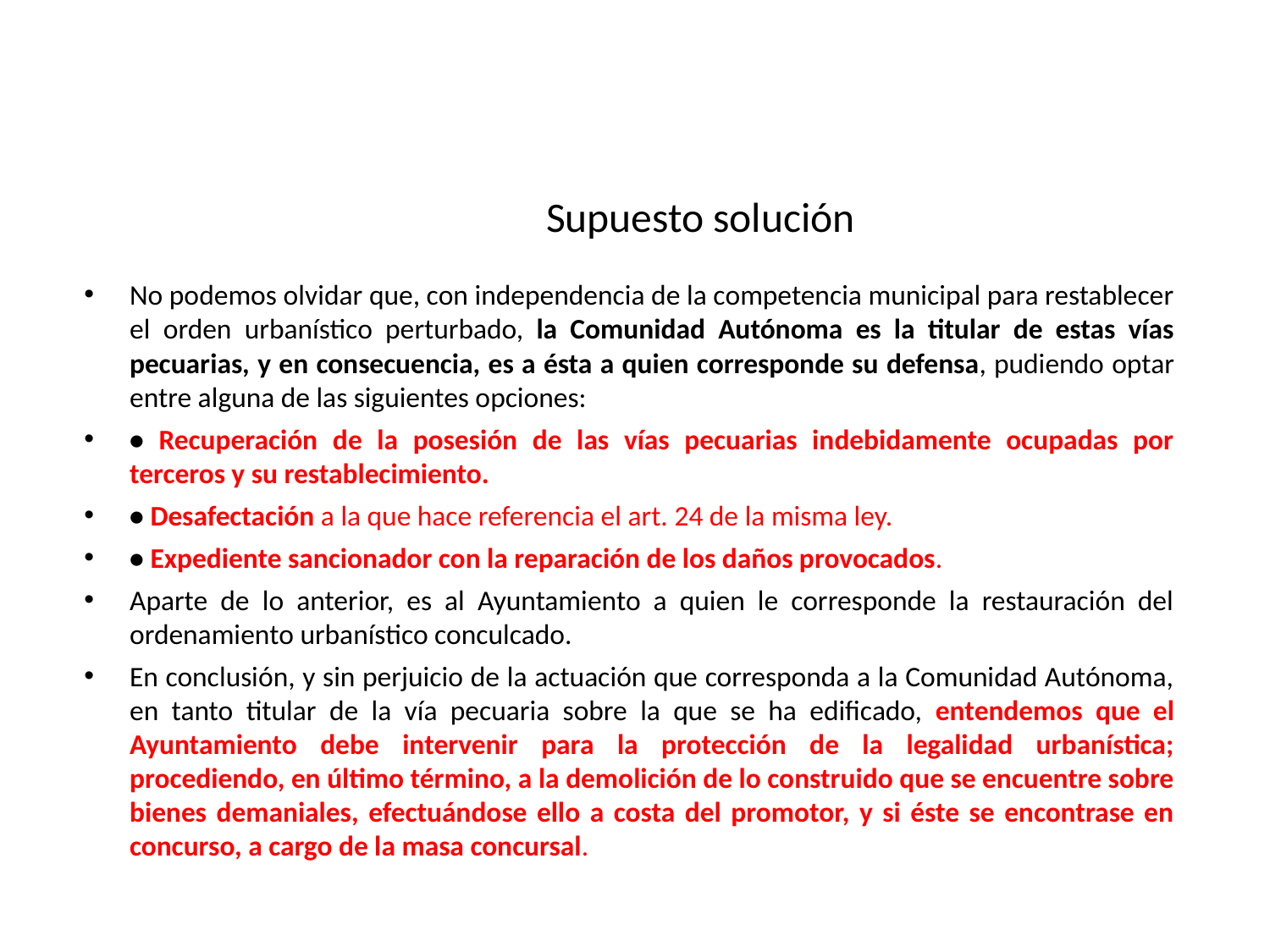

# Supuesto solución
No podemos olvidar que, con independencia de la competencia municipal para restablecer el orden urbanístico perturbado, la Comunidad Autónoma es la titular de estas vías pecuarias, y en consecuencia, es a ésta a quien corresponde su defensa, pudiendo optar entre alguna de las siguientes opciones:
• Recuperación de la posesión de las vías pecuarias indebidamente ocupadas por terceros y su restablecimiento.
• Desafectación a la que hace referencia el art. 24 de la misma ley.
• Expediente sancionador con la reparación de los daños provocados.
Aparte de lo anterior, es al Ayuntamiento a quien le corresponde la restauración del ordenamiento urbanístico conculcado.
En conclusión, y sin perjuicio de la actuación que corresponda a la Comunidad Autónoma, en tanto titular de la vía pecuaria sobre la que se ha edificado, entendemos que el Ayuntamiento debe intervenir para la protección de la legalidad urbanística; procediendo, en último término, a la demolición de lo construido que se encuentre sobre bienes demaniales, efectuándose ello a costa del promotor, y si éste se encontrase en concurso, a cargo de la masa concursal.